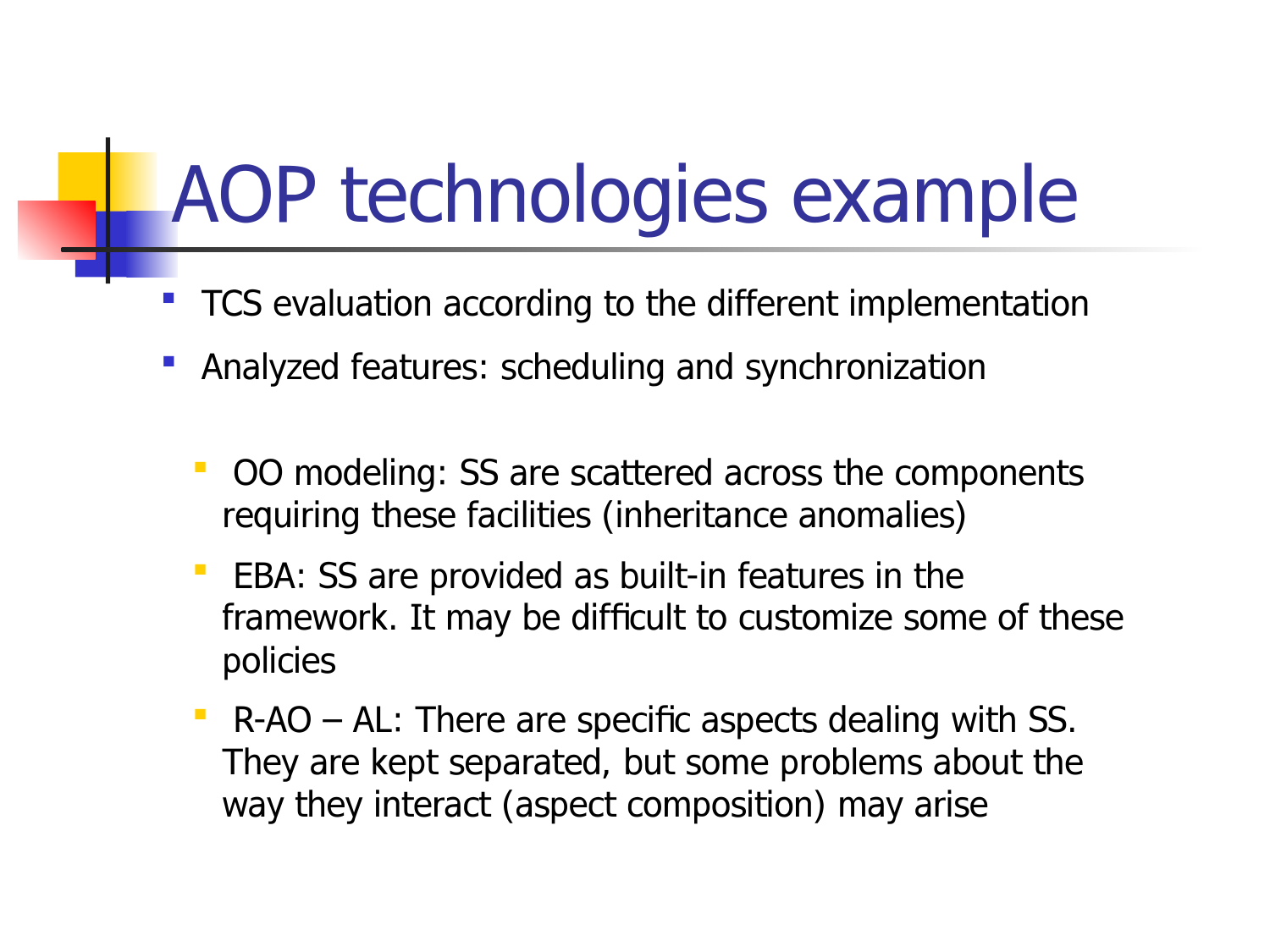

# AOP technologies example
 TCS evaluation according to the different implementation
 Analyzed features: scheduling and synchronization
 OO modeling: SS are scattered across the components requiring these facilities (inheritance anomalies)
 EBA: SS are provided as built-in features in the framework. It may be difficult to customize some of these policies
 R-AO – AL: There are specific aspects dealing with SS. They are kept separated, but some problems about the way they interact (aspect composition) may arise